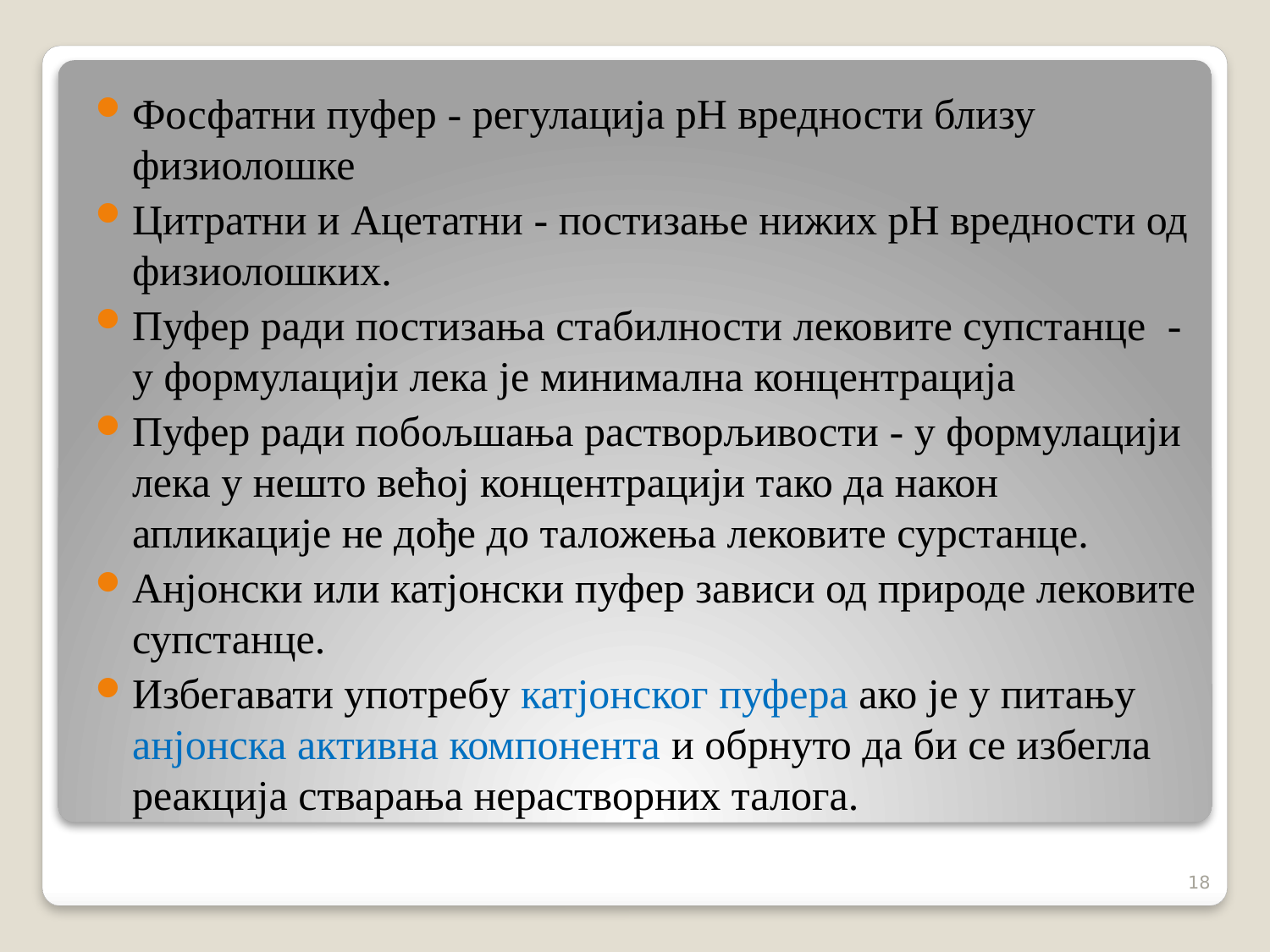

Фосфатни пуфер - регулација pH вредности близу физиолошке
Цитратни и Ацетатни - постизање нижих pH вредности од физиолошких.
Пуфер ради постизања стабилности лековите супстанце  - у формулацији лека је минимална концентрација
Пуфер ради побољшања растворљивости - у формулацији лека у нешто већој концентрацији тако да након апликације не дође до таложења лековите суpстанце.
Анјонски или катјонски пуфер зависи од природе лековите супстанце.
Избегавати употребу катјонског пуфера ако је у питању анјонска активна компонента и обрнуто да би се избегла реакција стварања нерастворних талога.
18